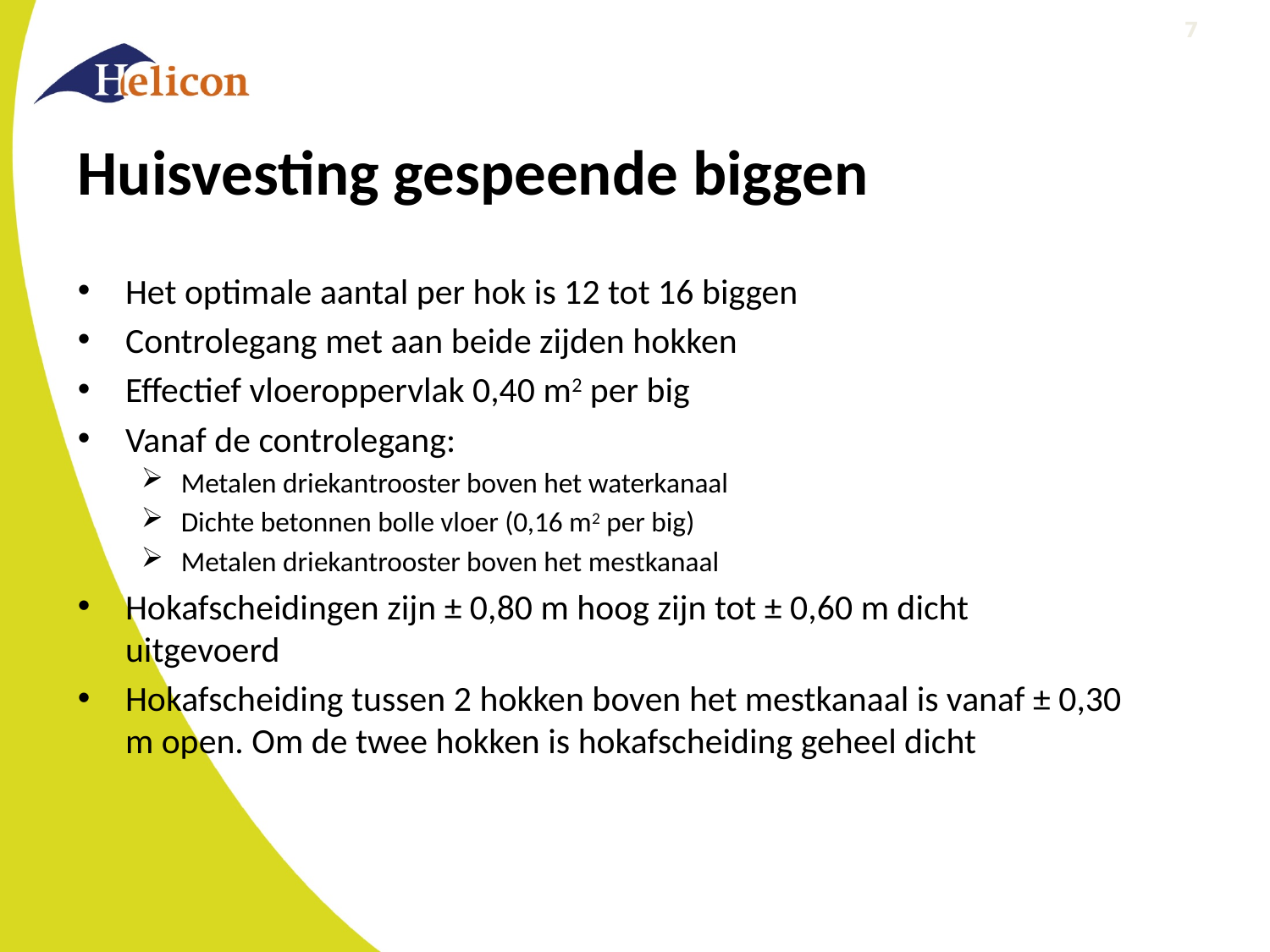

7
Huisvesting gespeende biggen
Het optimale aantal per hok is 12 tot 16 biggen
Controlegang met aan beide zijden hokken
Effectief vloeroppervlak 0,40 m2 per big
Vanaf de controlegang:
Metalen driekantrooster boven het waterkanaal
Dichte betonnen bolle vloer (0,16 m2 per big)
Metalen driekantrooster boven het mestkanaal
Hokafscheidingen zijn ± 0,80 m hoog zijn tot ± 0,60 m dicht uitgevoerd
Hokafscheiding tussen 2 hokken boven het mestkanaal is vanaf ± 0,30 m open. Om de twee hokken is hokafscheiding geheel dicht